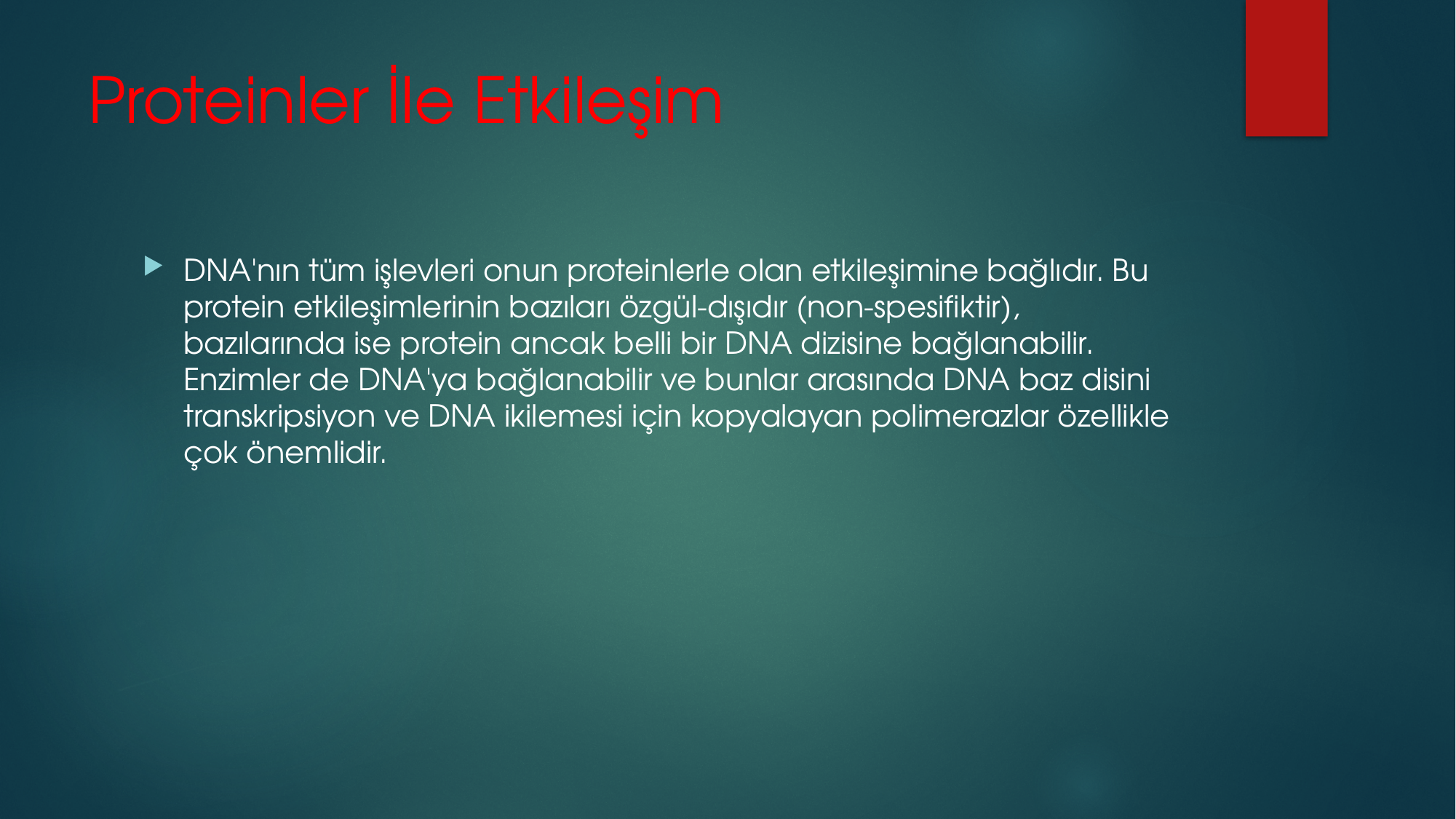

# Proteinler İle Etkileşim
DNA'nın tüm işlevleri onun proteinlerle olan etkileşimine bağlıdır. Bu protein etkileşimlerinin bazıları özgül-dışıdır (non-spesifiktir), bazılarında ise protein ancak belli bir DNA dizisine bağlanabilir. Enzimler de DNA'ya bağlanabilir ve bunlar arasında DNA baz disini transkripsiyon ve DNA ikilemesi için kopyalayan polimerazlar özellikle çok önemlidir.